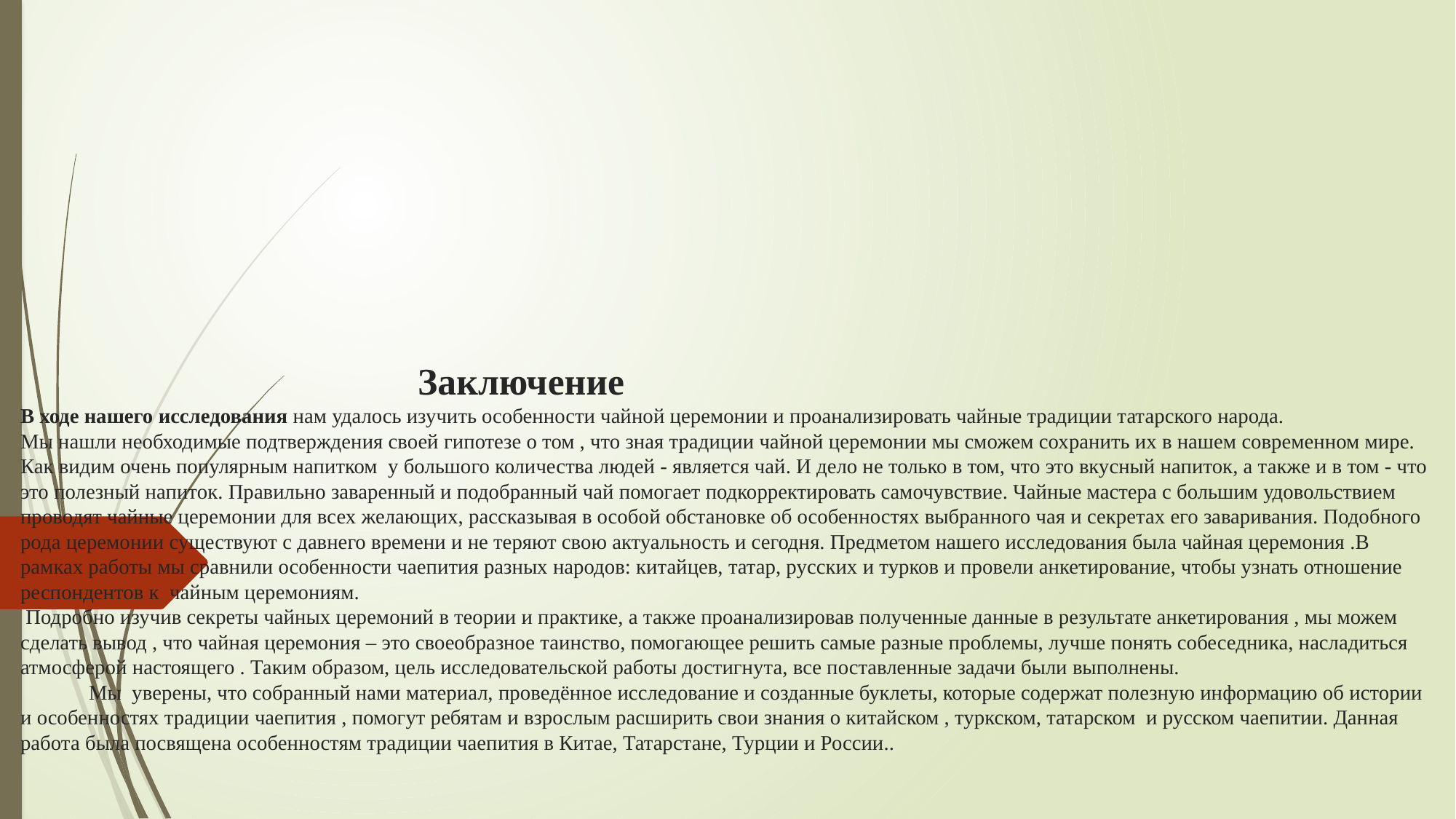

# Заключение В ходе нашего исследования нам удалось изучить особенности чайной церемонии и проанализировать чайные традиции татарского народа. Мы нашли необходимые подтверждения своей гипотезе о том , что зная традиции чайной церемонии мы сможем сохранить их в нашем современном мире. Как видим очень популярным напитком  у большого количества людей - является чай. И дело не только в том, что это вкусный напиток, а также и в том - что это полезный напиток. Правильно заваренный и подобранный чай помогает подкорректировать самочувствие. Чайные мастера с большим удовольствием проводят чайные церемонии для всех желающих, рассказывая в особой обстановке об особенностях выбранного чая и секретах его заваривания. Подобного рода церемонии существуют с давнего времени и не теряют свою актуальность и сегодня. Предметом нашего исследования была чайная церемония .В рамках работы мы сравнили особенности чаепития разных народов: китайцев, татар, русских и турков и провели анкетирование, чтобы узнать отношение респондентов к  чайным церемониям. Подробно изучив секреты чайных церемоний в теории и практике, а также проанализировав полученные данные в результате анкетирования , мы можем сделать вывод , что чайная церемония – это своеобразное таинство, помогающее решить самые разные проблемы, лучше понять собеседника, насладиться атмосферой настоящего . Таким образом, цель исследовательской работы достигнута, все поставленные задачи были выполнены. Мы  уверены, что собранный нами материал, проведённое исследование и созданные буклеты, которые содержат полезную информацию об истории и особенностях традиции чаепития , помогут ребятам и взрослым расширить свои знания о китайском , туркском, татарском  и русском чаепитии. Данная работа была посвящена особенностям традиции чаепития в Китае, Татарстане, Турции и России..